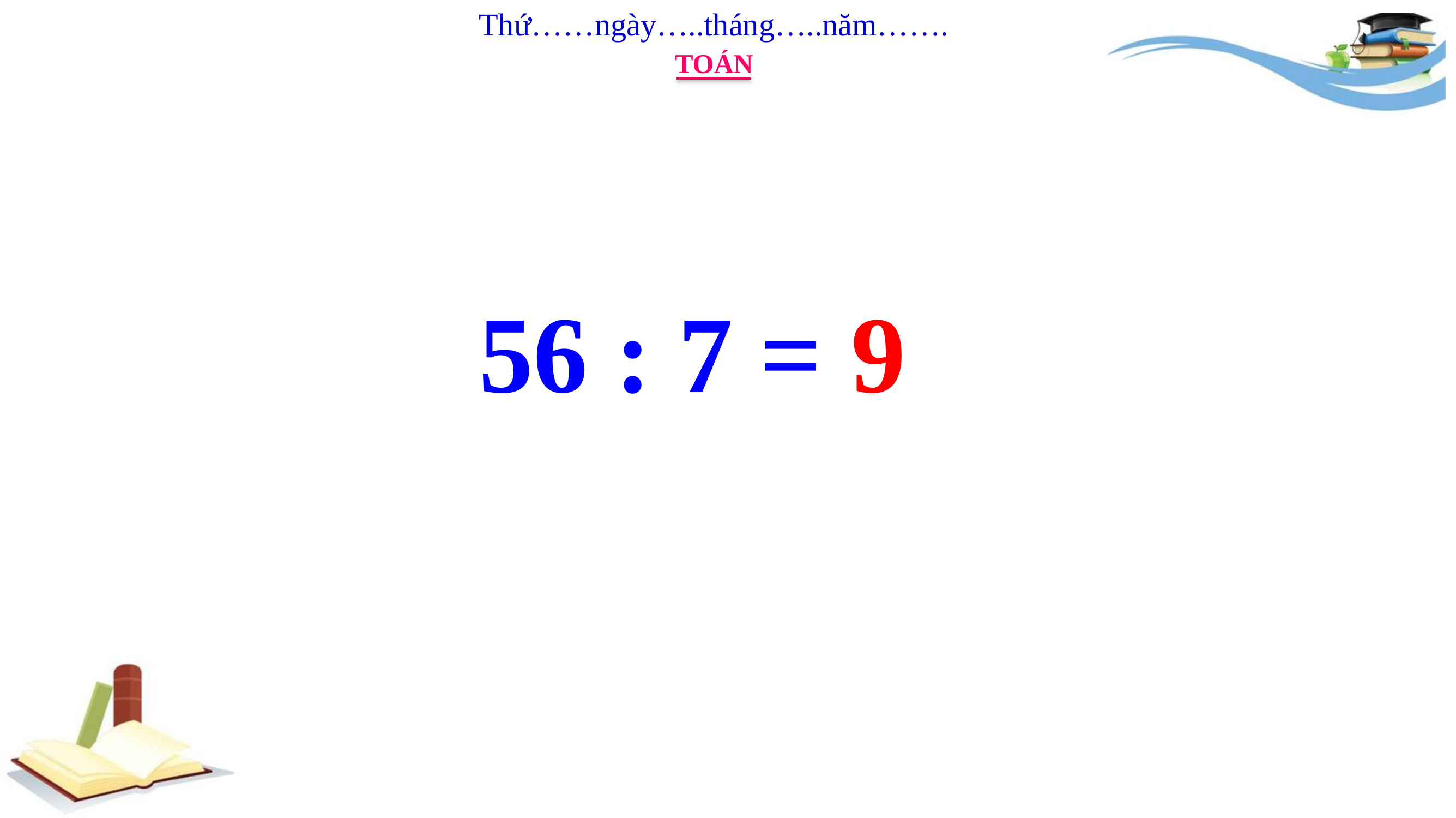

Thứ……ngày…..tháng…..năm…….
TOÁN
56 : 7 =
9